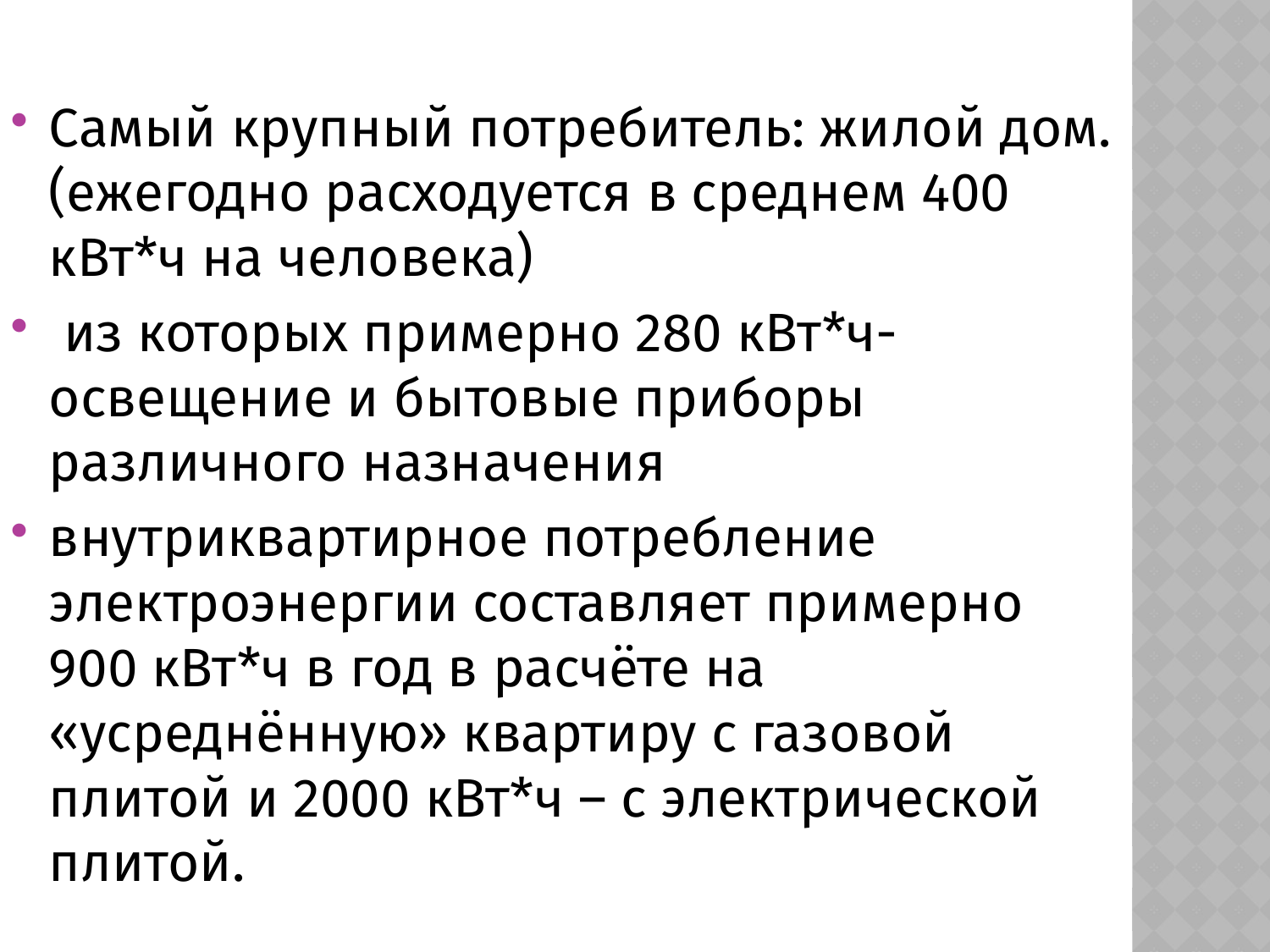

Самый крупный потребитель: жилой дом.(ежегодно расходуется в среднем 400 кВт*ч на человека)
 из которых примерно 280 кВт*ч-освещение и бытовые приборы различного назначения
внутриквартирное потребление электроэнергии составляет примерно 900 кВт*ч в год в расчёте на «усреднённую» квартиру с газовой плитой и 2000 кВт*ч – с электрической плитой.